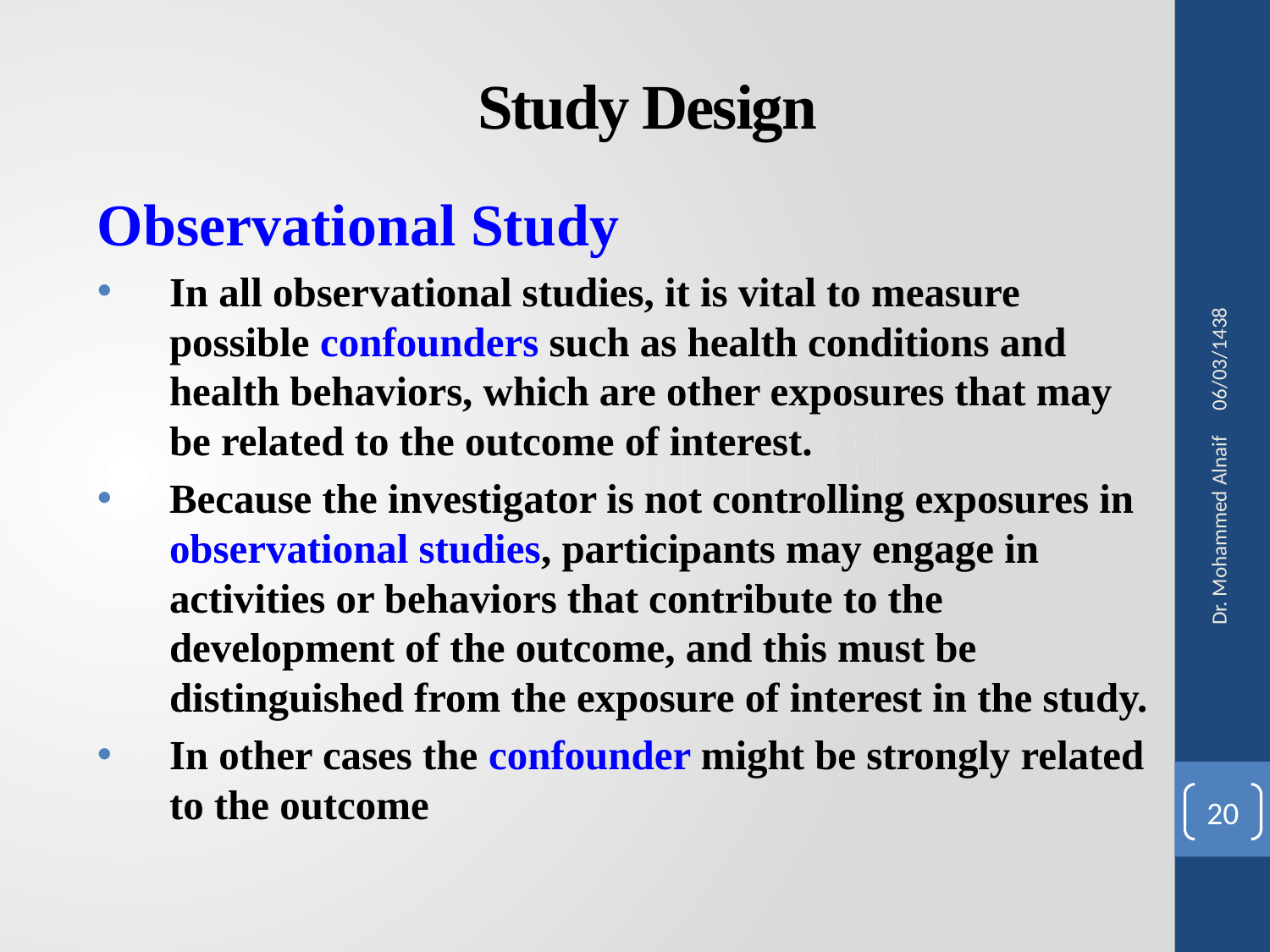

# Study Design
Observational Study
In all observational studies, it is vital to measure possible confounders such as health conditions and health behaviors, which are other exposures that may be related to the outcome of interest.
Because the investigator is not controlling exposures in observational studies, participants may engage in activities or behaviors that contribute to the development of the outcome, and this must be distinguished from the exposure of interest in the study.
In other cases the confounder might be strongly related to the outcome
06/03/1438
Dr. Mohammed Alnaif
20